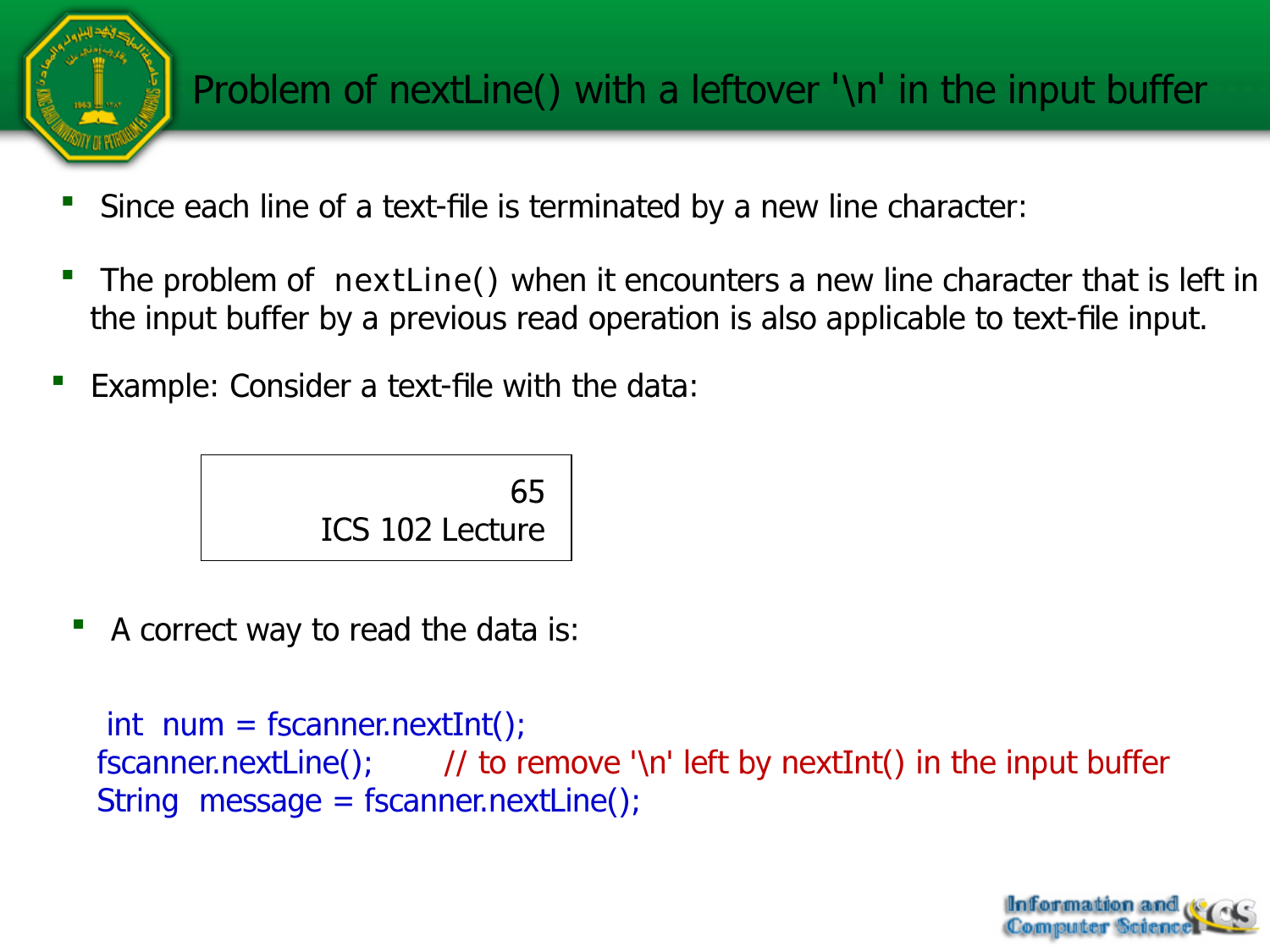

# Problem of nextLine() with a leftover '\n' in the input buffer
 Since each line of a text-file is terminated by a new line character:
 The problem of  nextLine() when it encounters a new line character that is left in
   the input buffer by a previous read operation is also applicable to text-file input.
 Example: Consider a text-file with the data:

65
ICS 102 Lecture

 A correct way to read the data is:
 int  num = fscanner.nextInt();
fscanner.nextLine();       // to remove '\n' left by nextInt() in the input buffer
String  message = fscanner.nextLine();